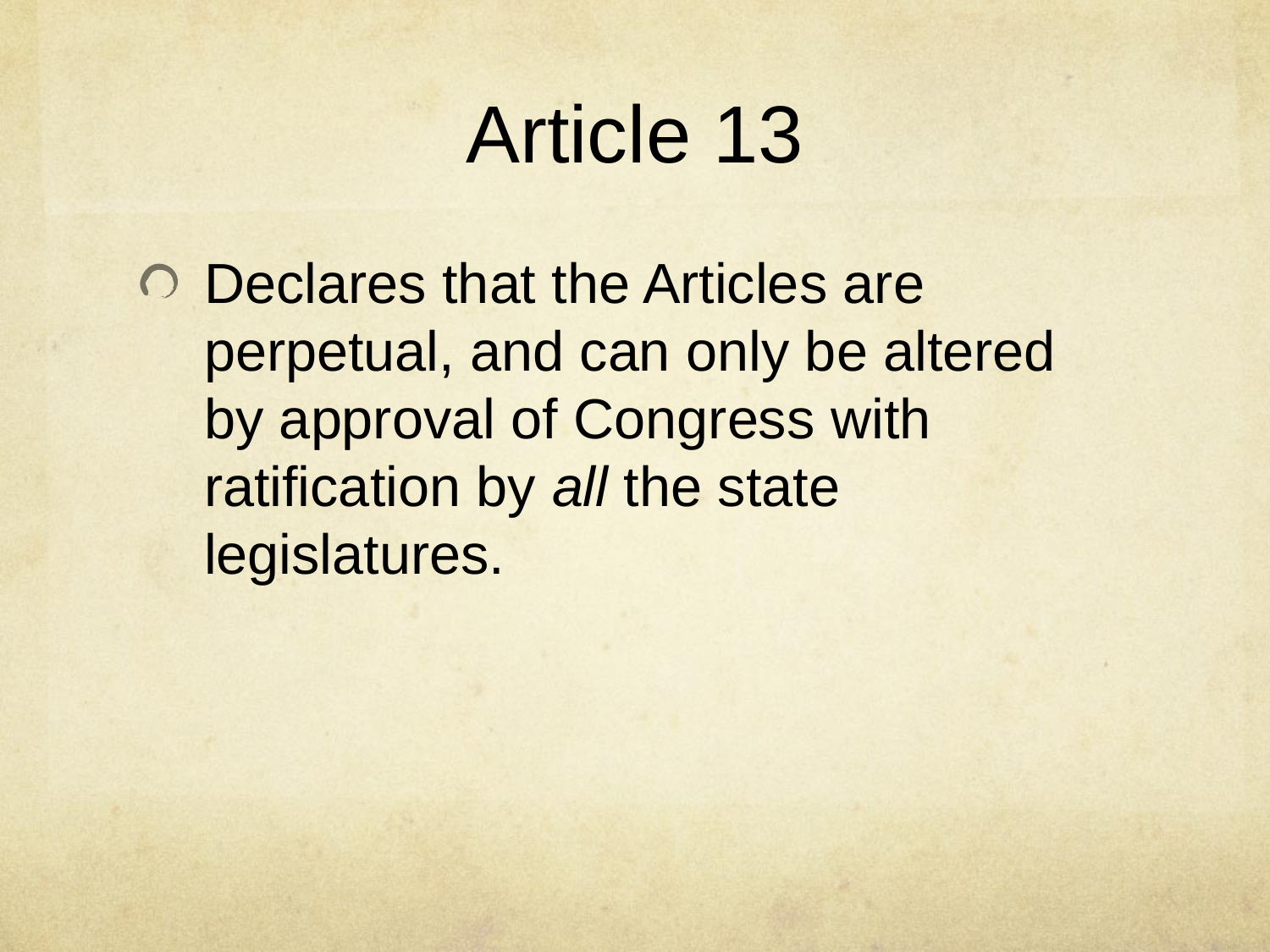

# Article 13
Declares that the Articles are perpetual, and can only be altered by approval of Congress with ratification by all the state legislatures.